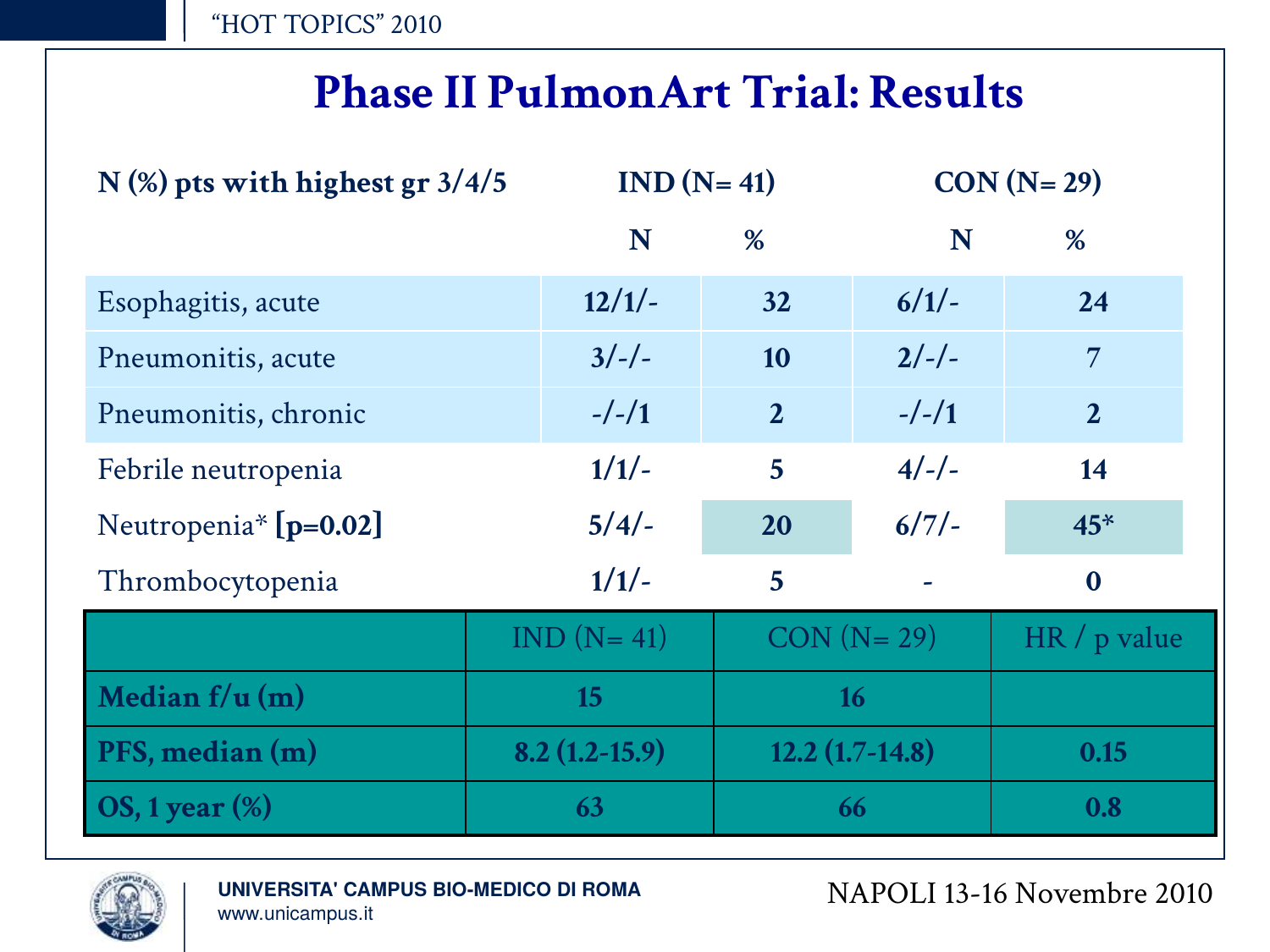

“HOT TOPICS” 2010
Phase II PulmonArt Trial: Results
| N (%) pts with highest gr 3/4/5 | IND (N= 41) N % |  | CON (N= 29) N % |  |
| --- | --- | --- | --- | --- |
| Esophagitis, acute | 12/1/- | 32 | 6/1/- | 24 |
| Pneumonitis, acute | 3/-/- | 10 | 2/-/- | 7 |
| Pneumonitis, chronic | -/-/1 | 2 | -/-/1 | 2 |
| Febrile neutropenia | 1/1/- | 5 | 4/-/- | 14 |
| Neutropenia\* [p=0.02] | 5/4/- | 20 | 6/7/- | 45\* |
| Thrombocytopenia | 1/1/- | 5 | - | 0 |
|  | IND (N= 41) | CON (N= 29) | HR / p value |
| --- | --- | --- | --- |
| Median f/u (m) | 15 | 16 |  |
| PFS, median (m) | 8.2 (1.2-15.9) | 12.2 (1.7-14.8) | 0.15 |
| OS, 1 year (%) | 63 | 66 | 0.8 |
NAPOLI 13-16 Novembre 2010